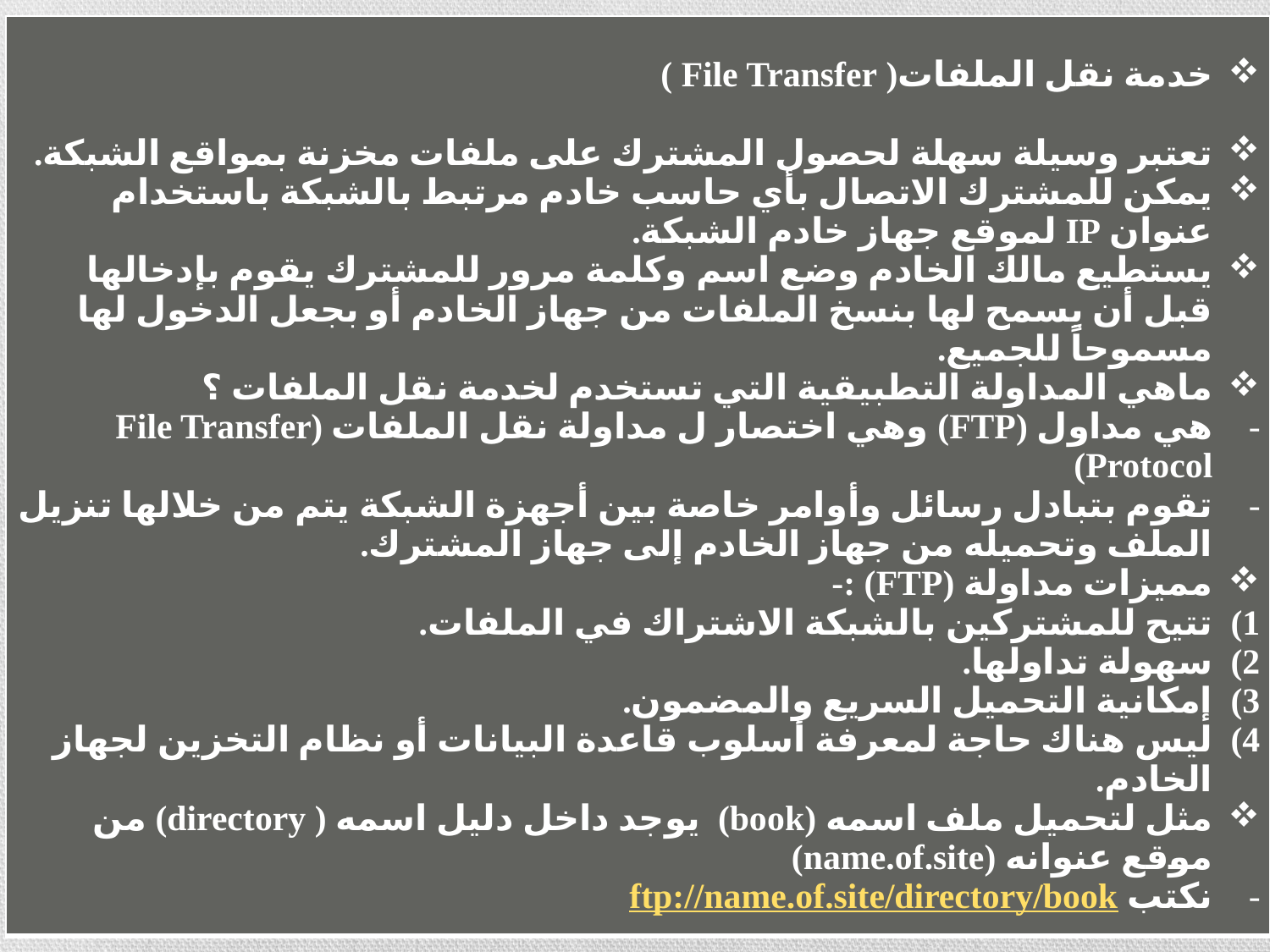

| خدمة نقل الملفات( File Transfer ) تعتبر وسيلة سهلة لحصول المشترك على ملفات مخزنة بمواقع الشبكة. يمكن للمشترك الاتصال بأي حاسب خادم مرتبط بالشبكة باستخدام عنوان IP لموقع جهاز خادم الشبكة. يستطيع مالك الخادم وضع اسم وكلمة مرور للمشترك يقوم بإدخالها قبل أن يسمح لها بنسخ الملفات من جهاز الخادم أو بجعل الدخول لها مسموحاً للجميع. ماهي المداولة التطبيقية التي تستخدم لخدمة نقل الملفات ؟ هي مداول (FTP) وهي اختصار ل مداولة نقل الملفات (File Transfer Protocol) تقوم بتبادل رسائل وأوامر خاصة بين أجهزة الشبكة يتم من خلالها تنزيل الملف وتحميله من جهاز الخادم إلى جهاز المشترك. مميزات مداولة (FTP) :- تتيح للمشتركين بالشبكة الاشتراك في الملفات. سهولة تداولها. إمكانية التحميل السريع والمضمون. ليس هناك حاجة لمعرفة أسلوب قاعدة البيانات أو نظام التخزين لجهاز الخادم. مثل لتحميل ملف اسمه (book) يوجد داخل دليل اسمه ( directory) من موقع عنوانه (name.of.site) نكتب ftp://name.of.site/directory/book |
| --- |